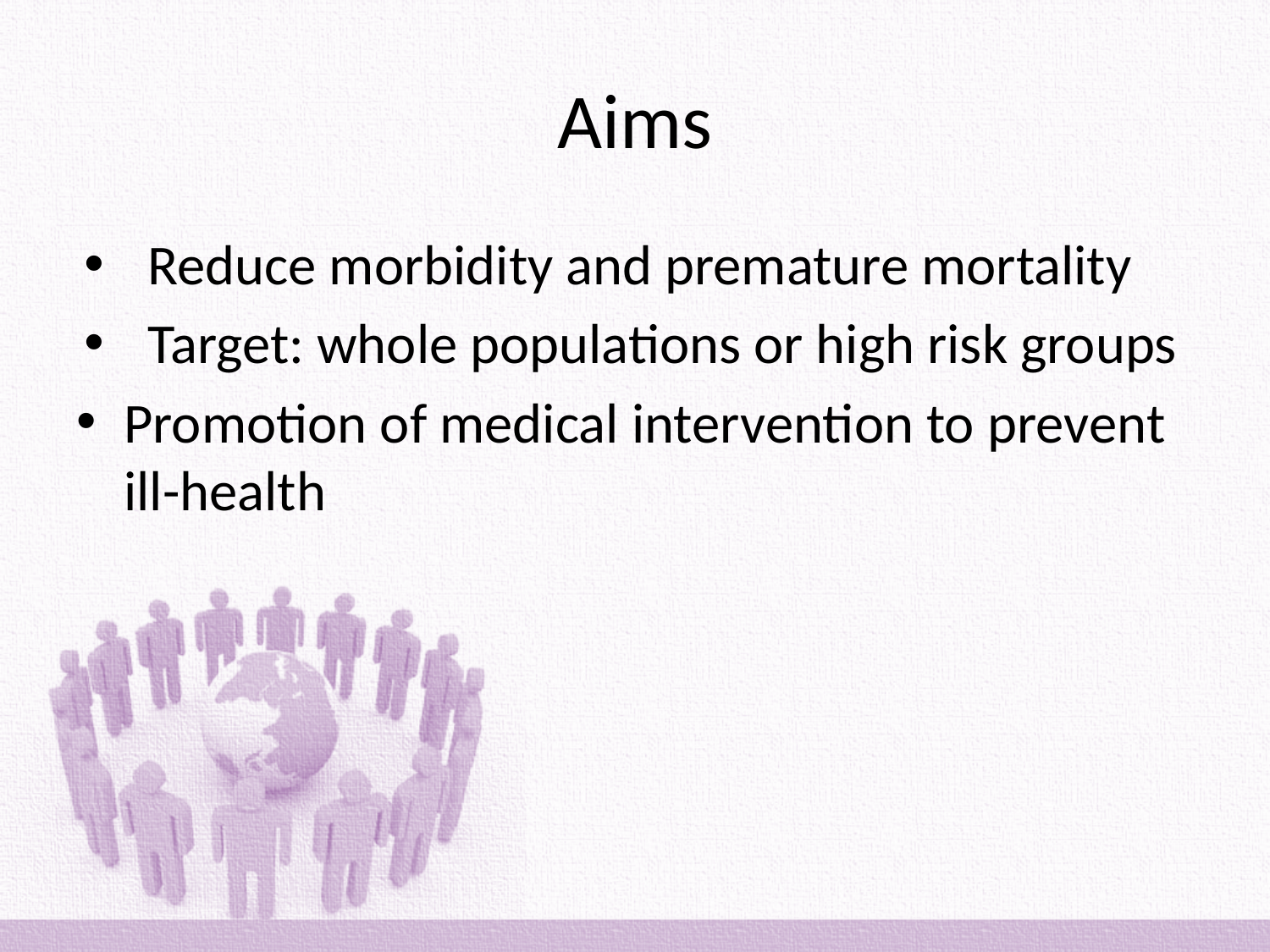

# Aims
Reduce morbidity and premature mortality
Target: whole populations or high risk groups
Promotion of medical intervention to prevent ill-health